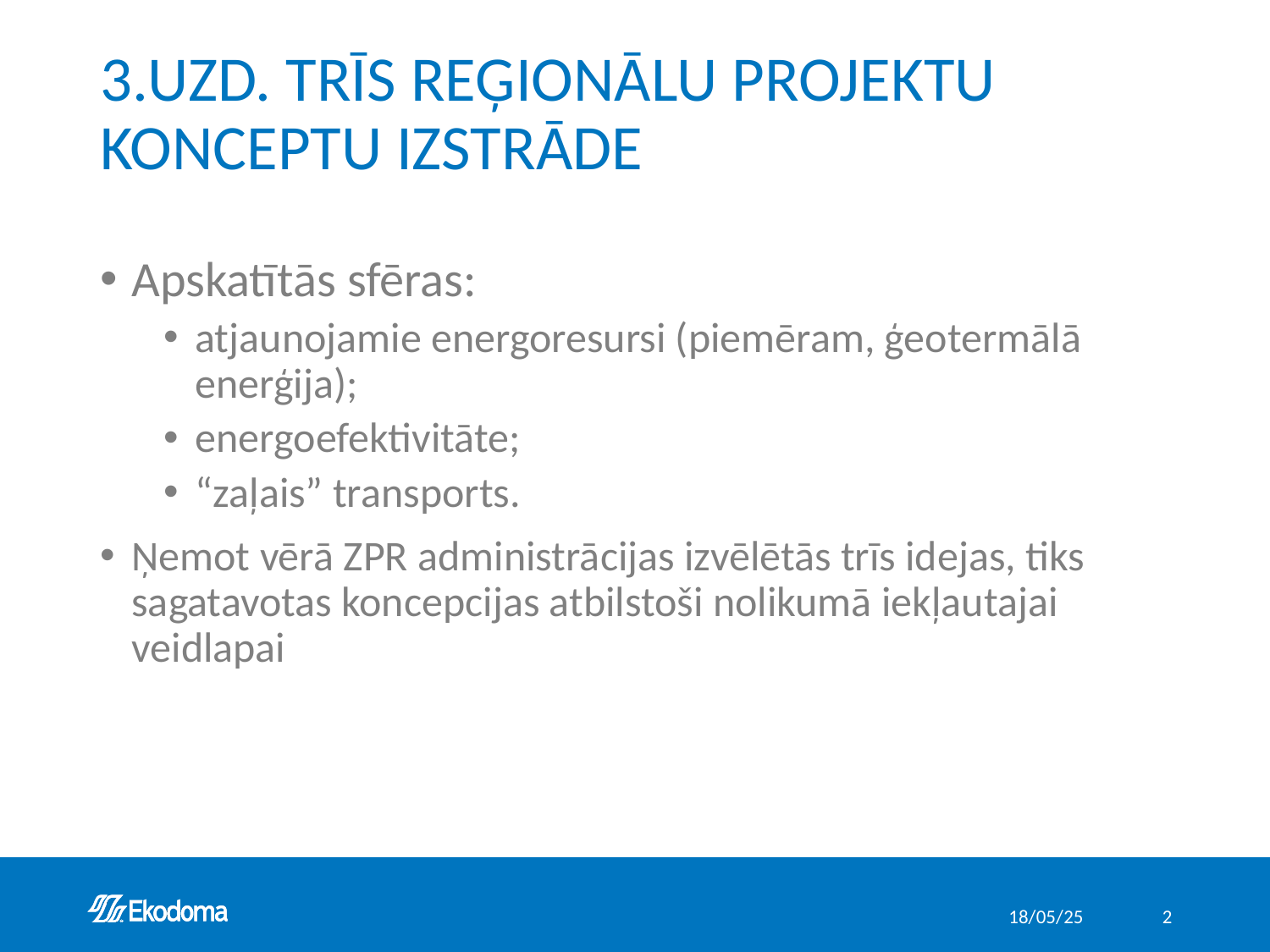

# 3.uzd. Trīs reģionālu projektu konceptu izstrāde
Apskatītās sfēras:
atjaunojamie energoresursi (piemēram, ģeotermālā enerģija);
energoefektivitāte;
“zaļais” transports.
Ņemot vērā ZPR administrācijas izvēlētās trīs idejas, tiks sagatavotas koncepcijas atbilstoši nolikumā iekļautajai veidlapai

18/05/25
2